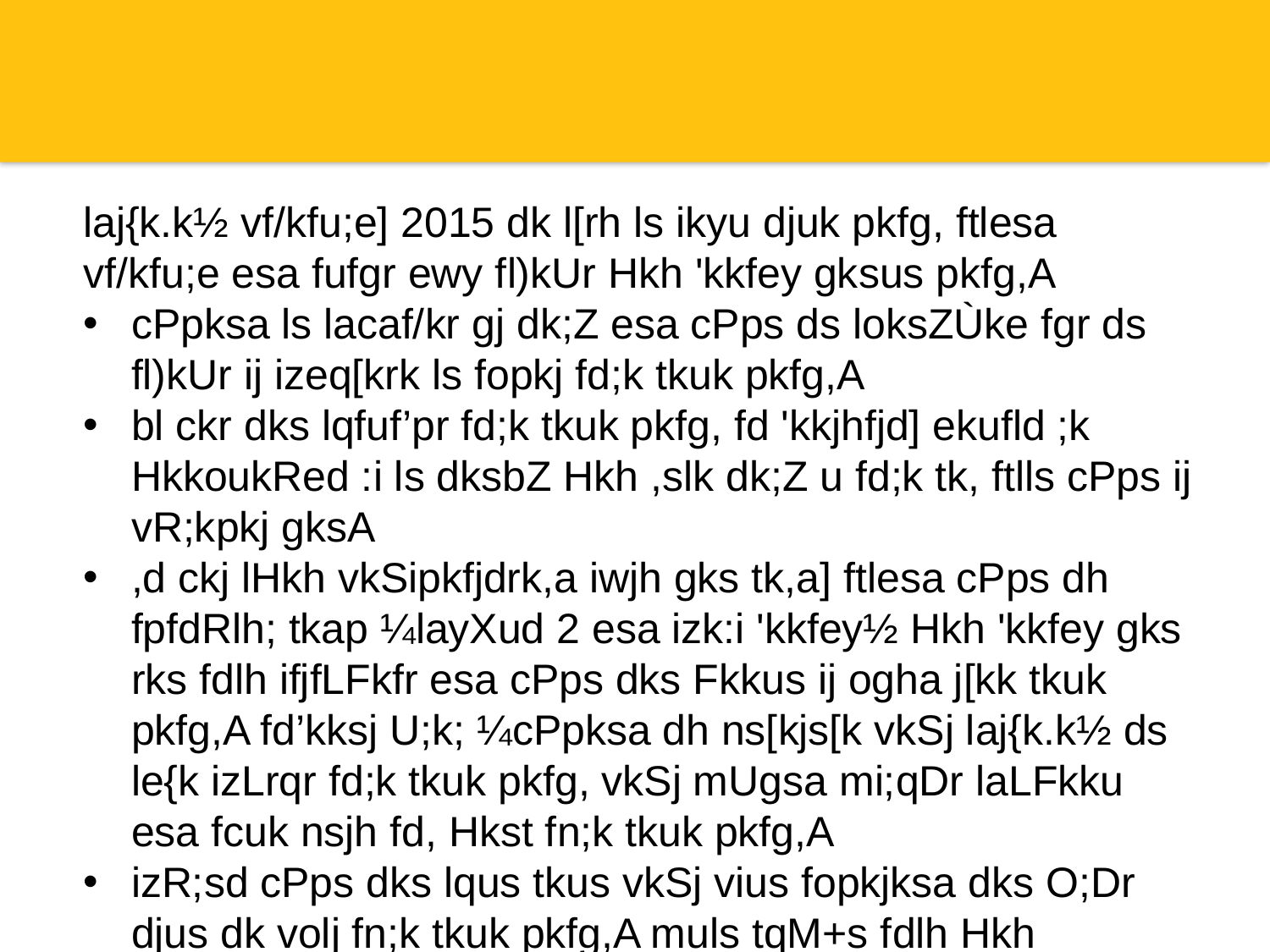

laj{k.k½ vf/kfu;e] 2015 dk l[rh ls ikyu djuk pkfg, ftlesa vf/kfu;e esa fufgr ewy fl)kUr Hkh 'kkfey gksus pkfg,A
cPpksa ls lacaf/kr gj dk;Z esa cPps ds loksZÙke fgr ds fl)kUr ij izeq[krk ls fopkj fd;k tkuk pkfg,A
bl ckr dks lqfuf’pr fd;k tkuk pkfg, fd 'kkjhfjd] ekufld ;k HkkoukRed :i ls dksbZ Hkh ,slk dk;Z u fd;k tk, ftlls cPps ij vR;kpkj gksA
,d ckj lHkh vkSipkfjdrk,a iwjh gks tk,a] ftlesa cPps dh fpfdRlh; tkap ¼layXud 2 esa izk:i 'kkfey½ Hkh 'kkfey gks rks fdlh ifjfLFkfr esa cPps dks Fkkus ij ogha j[kk tkuk pkfg,A fd’kksj U;k; ¼cPpksa dh ns[kjs[k vkSj laj{k.k½ ds le{k izLrqr fd;k tkuk pkfg, vkSj mUgsa mi;qDr laLFkku esa fcuk nsjh fd, Hkst fn;k tkuk pkfg,A
izR;sd cPps dks lqus tkus vkSj vius fopkjksa dks O;Dr djus dk volj fn;k tkuk pkfg,A muls tqM+s fdlh Hkh dkjZokbZ tSls fgjklr ;k fjgkbZ] iquokZl vkSj iqu% ?kj okilh vkfn ds ckjs esa mudh jk; Hkh yh tkuh pkfg,A